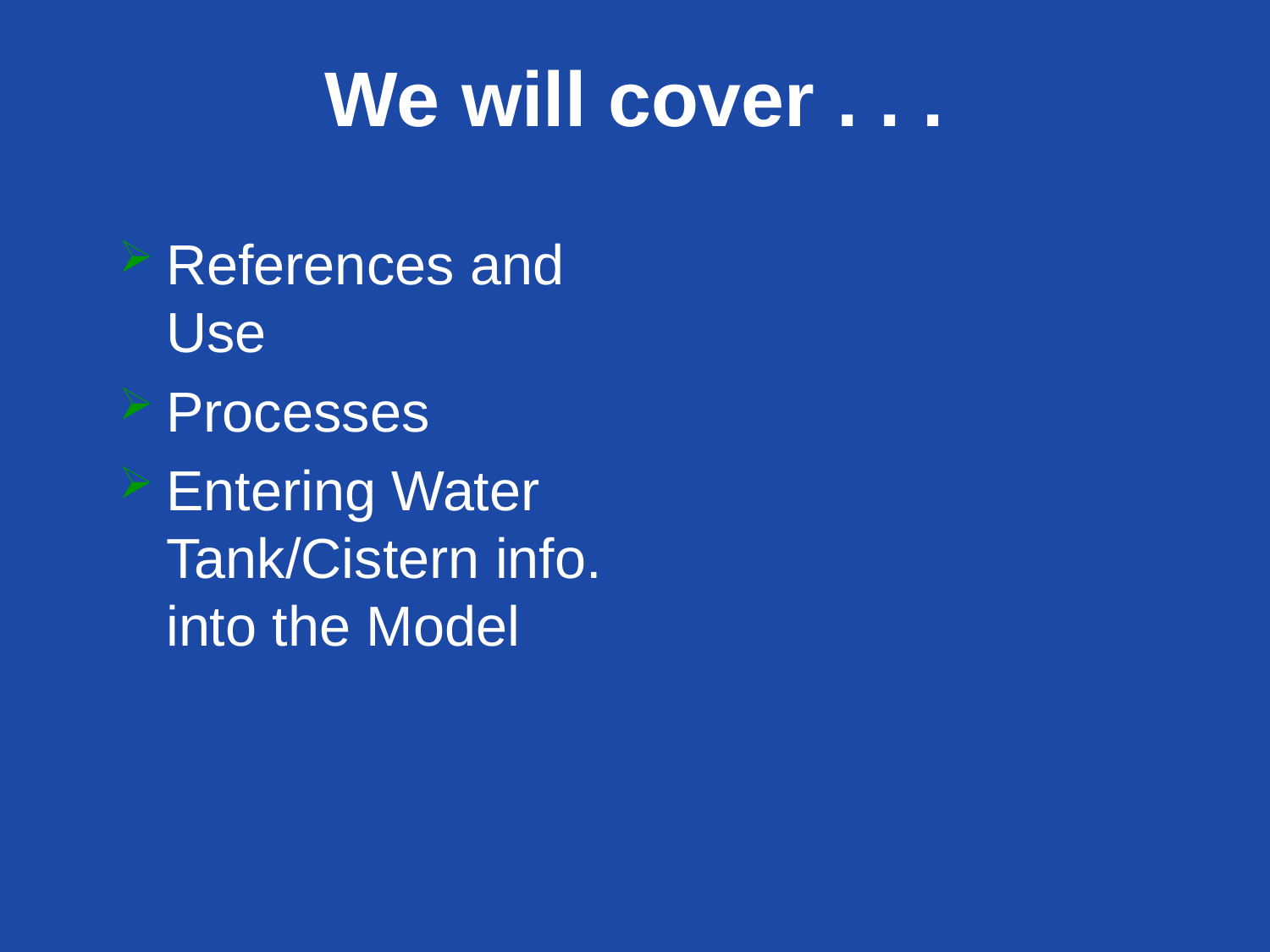

# We will cover . . .
References and Use
Processes
Entering Water Tank/Cistern info. into the Model